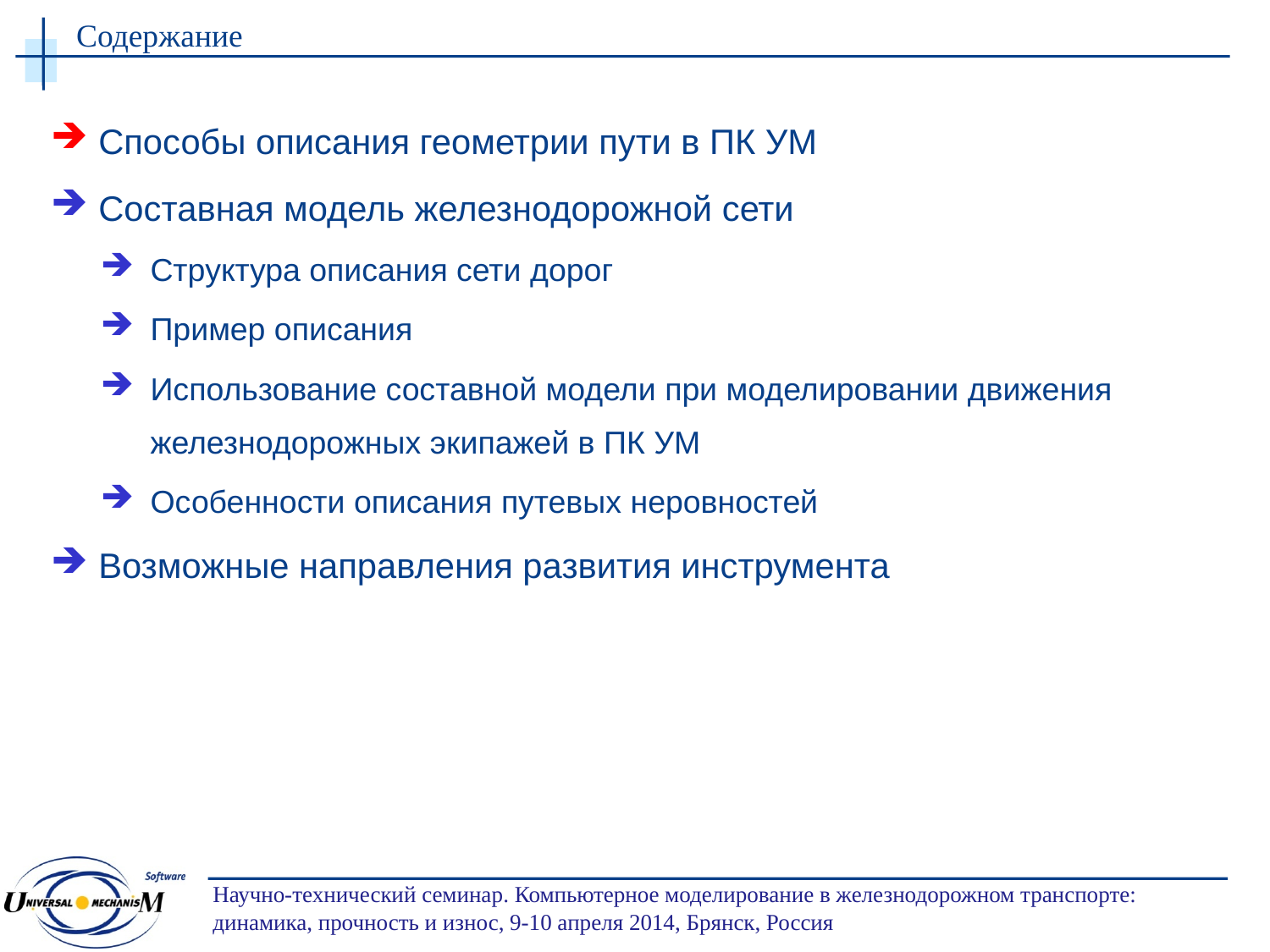

Содержание
Способы описания геометрии пути в ПК УМ
Составная модель железнодорожной сети
Структура описания сети дорог
Пример описания
Использование составной модели при моделировании движения железнодорожных экипажей в ПК УМ
Особенности описания путевых неровностей
Возможные направления развития инструмента